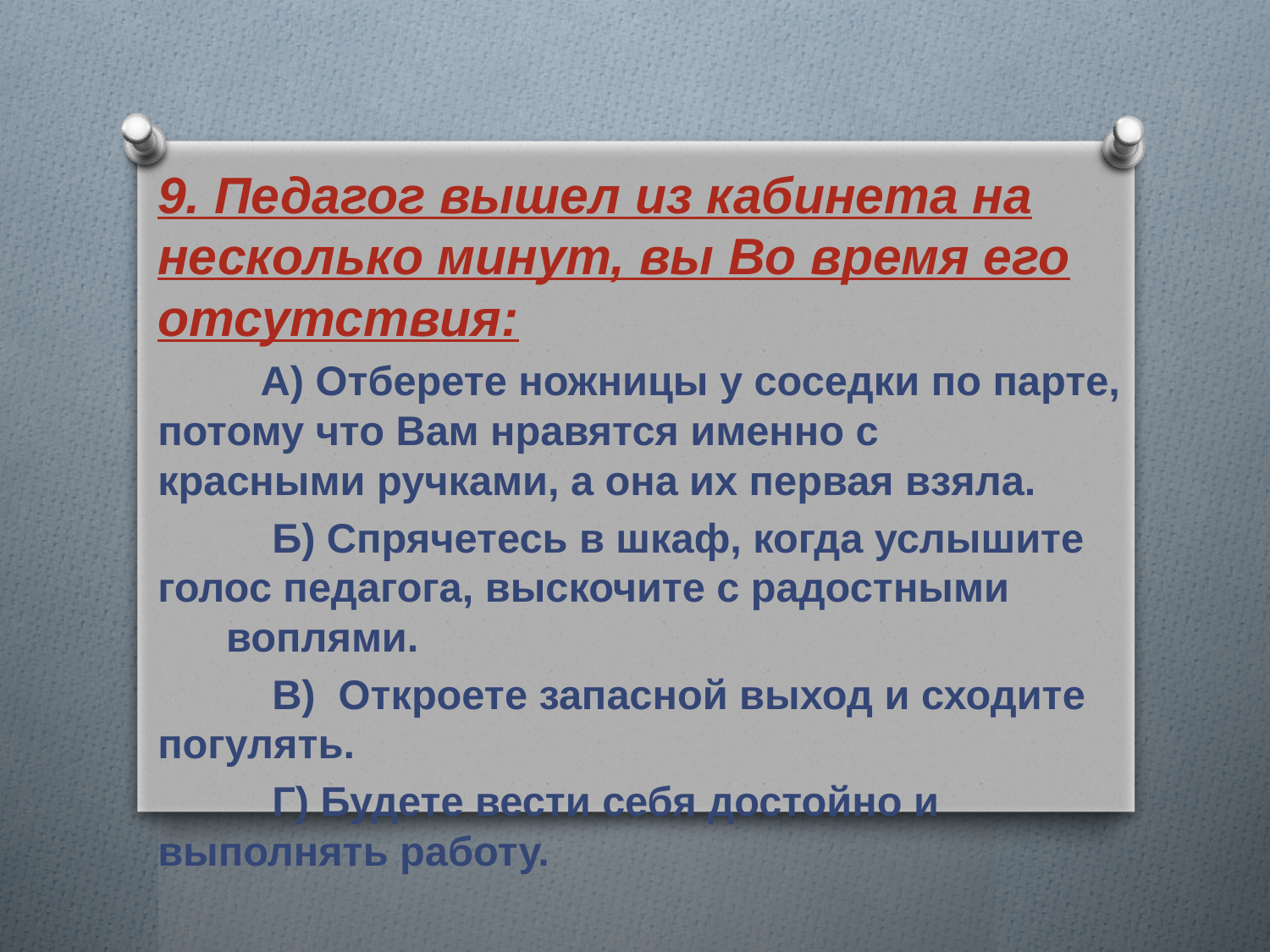

9. Педагог вышел из кабинета на несколько минут, вы Во время его отсутствия:
         А) Отберете ножницы у соседки по парте, потому что Вам нравятся именно с                        красными ручками, а она их первая взяла.
          Б) Спрячетесь в шкаф, когда услышите голос педагога, выскочите с радостными                   воплями.
          В)  Откроете запасной выход и сходите погулять.
          Г) Будете вести себя достойно и выполнять работу.